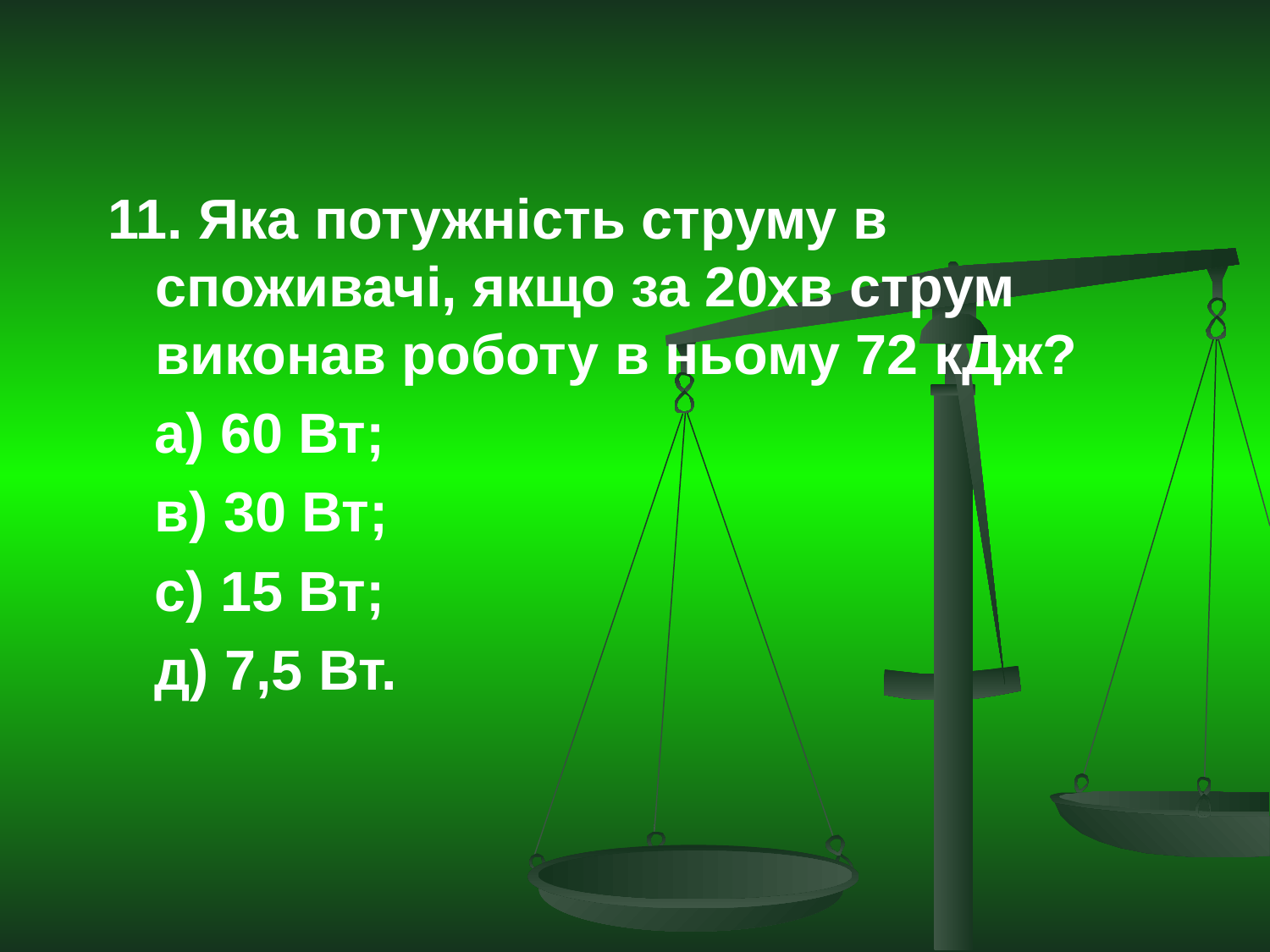

#
11. Яка потужність струму в споживачі, якщо за 20хв струм виконав роботу в ньому 72 кДж?
   а) 60 Вт;
   в) 30 Вт;
   с) 15 Вт;
   д) 7,5 Вт.